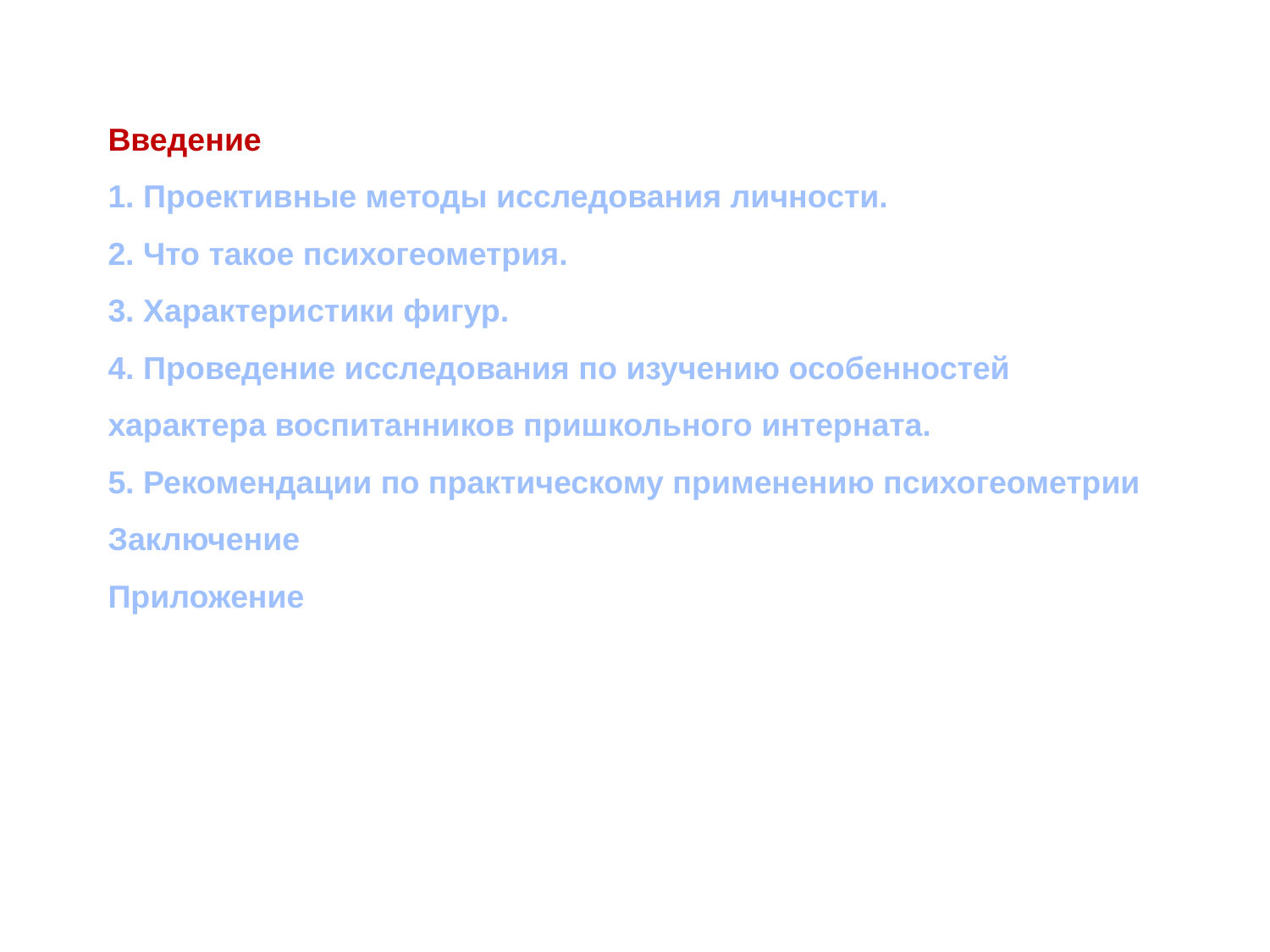

# Введение 1. Проективные методы исследования личности. 2. Что такое психогеометрия. 3. Характеристики фигур. 4. Проведение исследования по изучению особенностей характера воспитанников пришкольного интерната. 5. Рекомендации по практическому применению психогеометрии Заключение Приложение